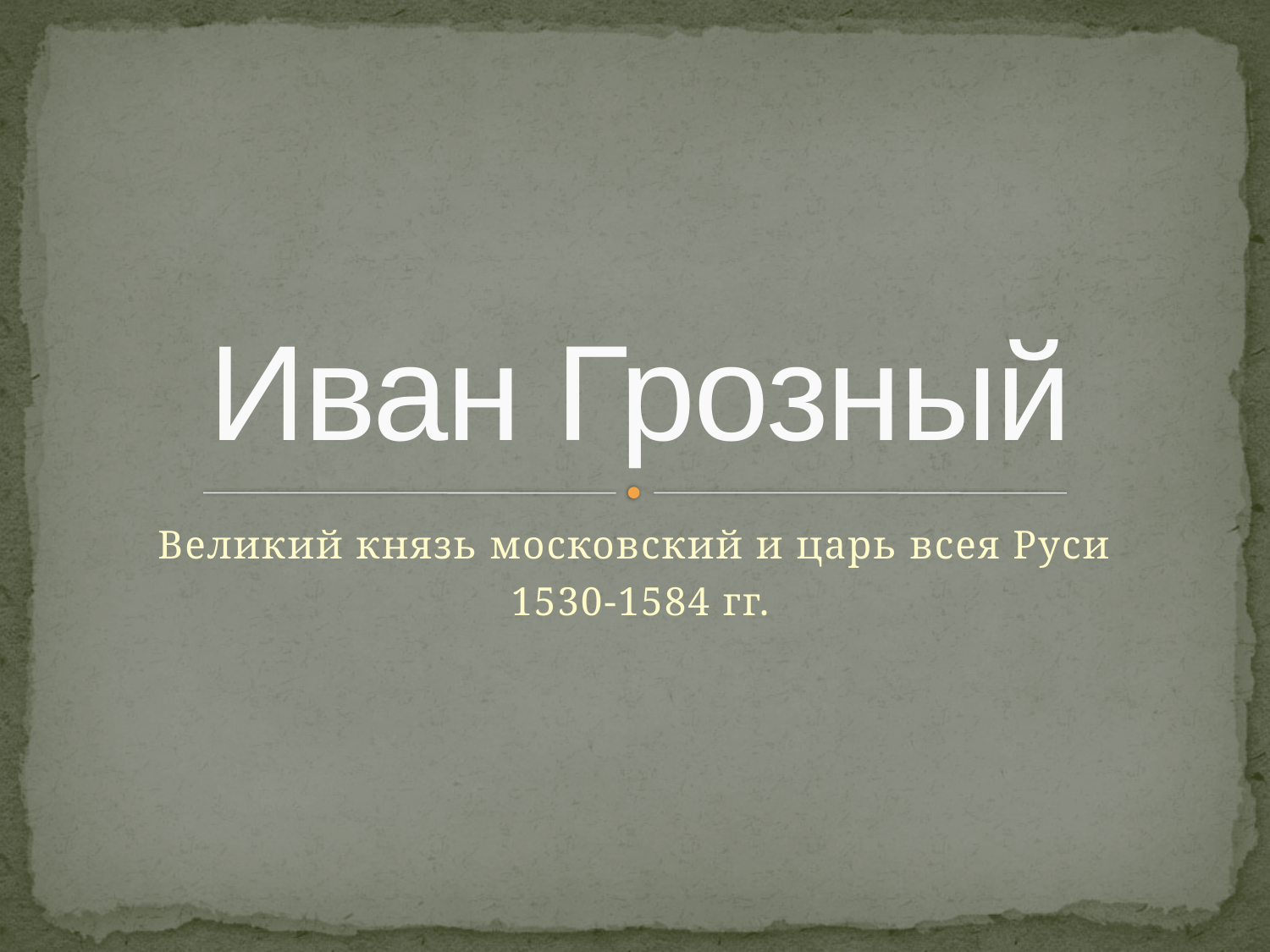

# Иван Грозный
Великий князь московский и царь всея Руси
1530-1584 гг.